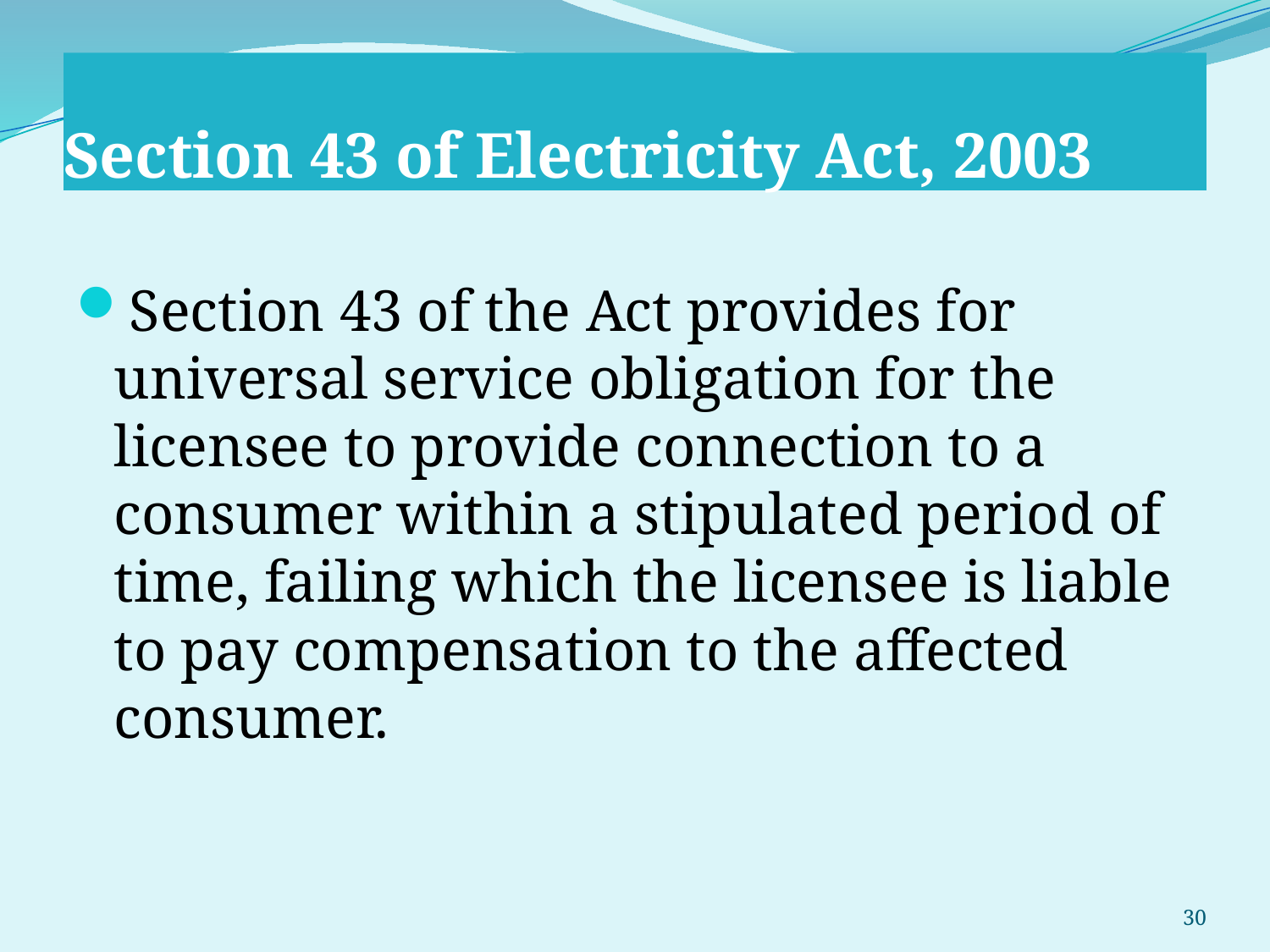

# Section 43 of Electricity Act, 2003
Section 43 of the Act provides for universal service obligation for the licensee to provide connection to a consumer within a stipulated period of time, failing which the licensee is liable to pay compensation to the affected consumer.

30